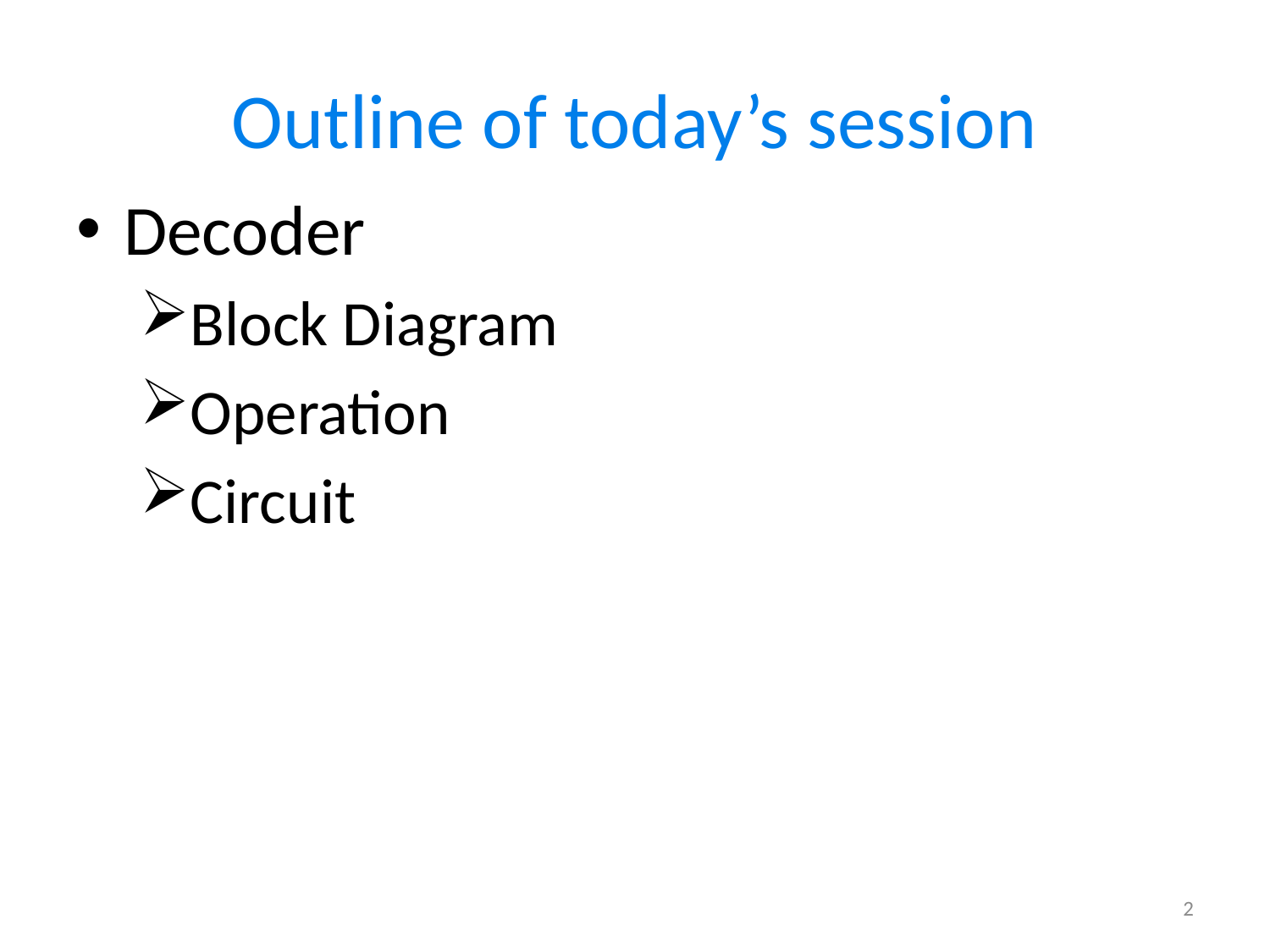

# Outline of today’s session
Decoder
Block Diagram
Operation
Circuit

2